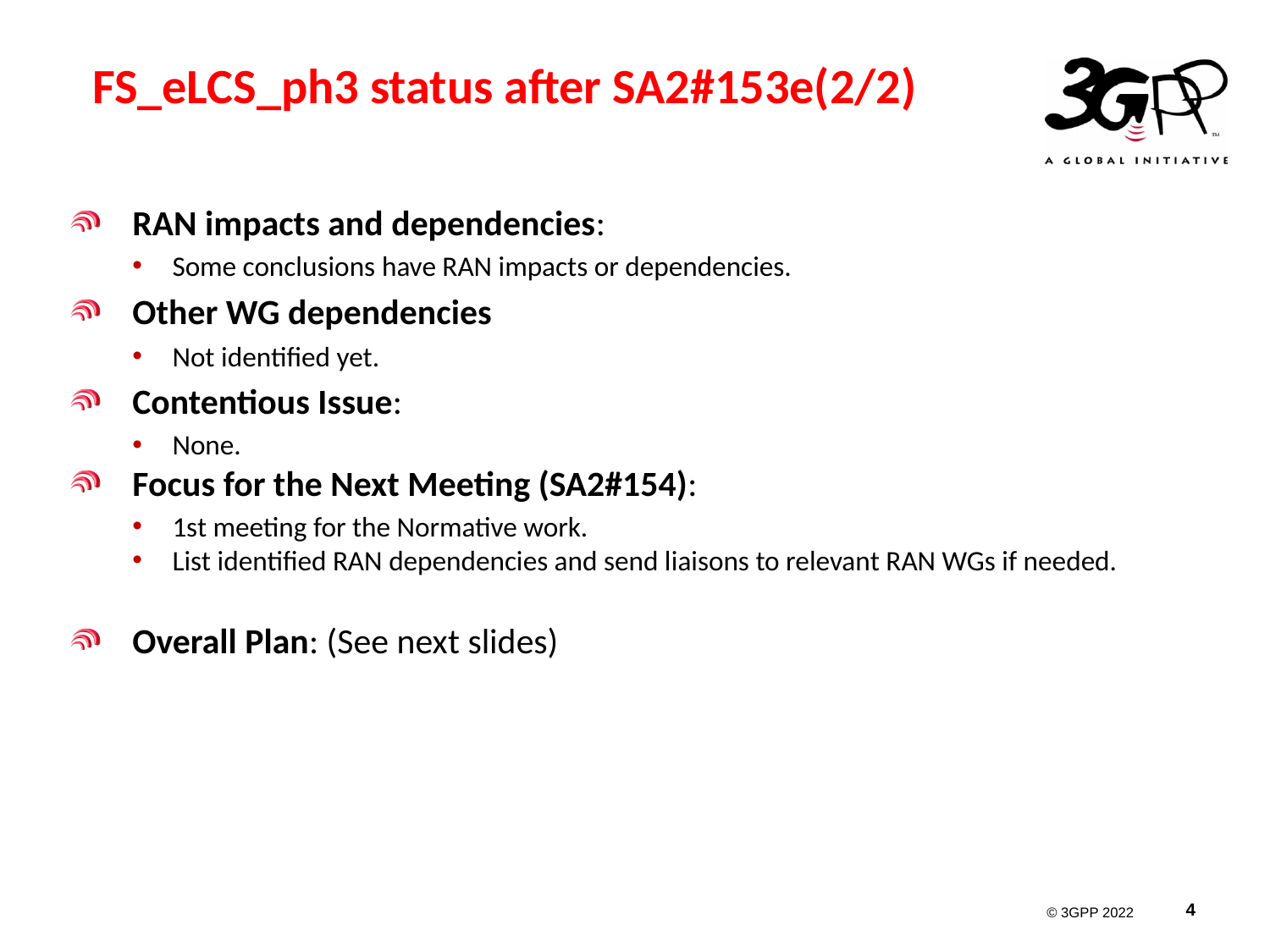

# FS_eLCS_ph3 status after SA2#153e(2/2)
RAN impacts and dependencies:
Some conclusions have RAN impacts or dependencies.
Other WG dependencies
Not identified yet.
Contentious Issue:
None.
Focus for the Next Meeting (SA2#154):
1st meeting for the Normative work.
List identified RAN dependencies and send liaisons to relevant RAN WGs if needed.

Overall Plan: (See next slides)